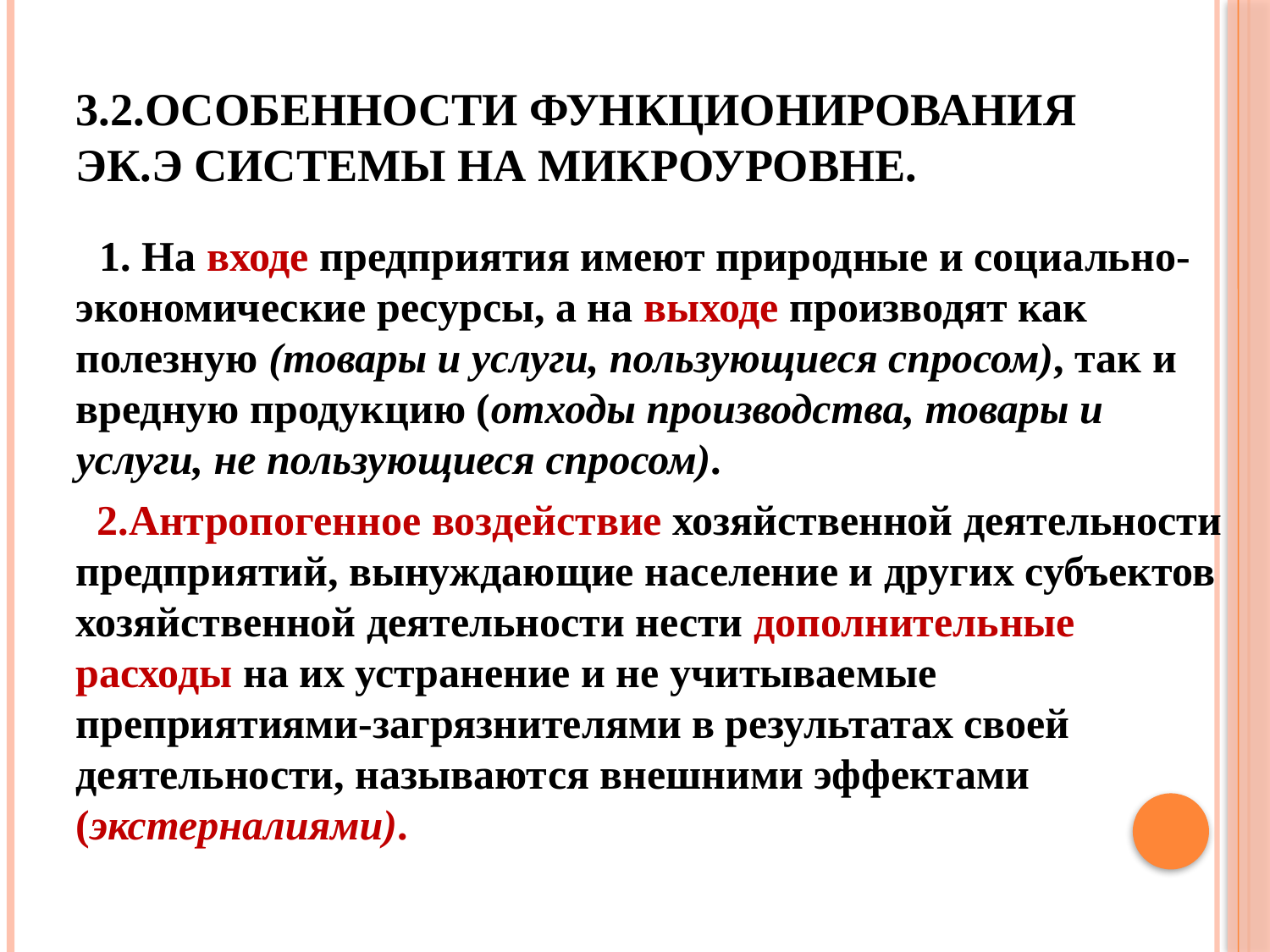

# 3.2.Особенности функционирования Эк.Э системы на микроуровне.
  1. На входе предприятия имеют природные и социально-экономические ресурсы, а на выходе производят как полезную (товары и услуги, пользующиеся спросом), так и вредную продукцию (отходы производства, товары и услуги, не пользующиеся спросом).
  2.Антропогенное воздействие хозяйственной деятельности предприятий, вынуждающие население и других субъектов хозяйственной деятельности нести дополнительные расходы на их устранение и не учитываемые преприятиями-загрязнителями в результатах своей деятельности, называются внешними эффектами (экстерналиями).